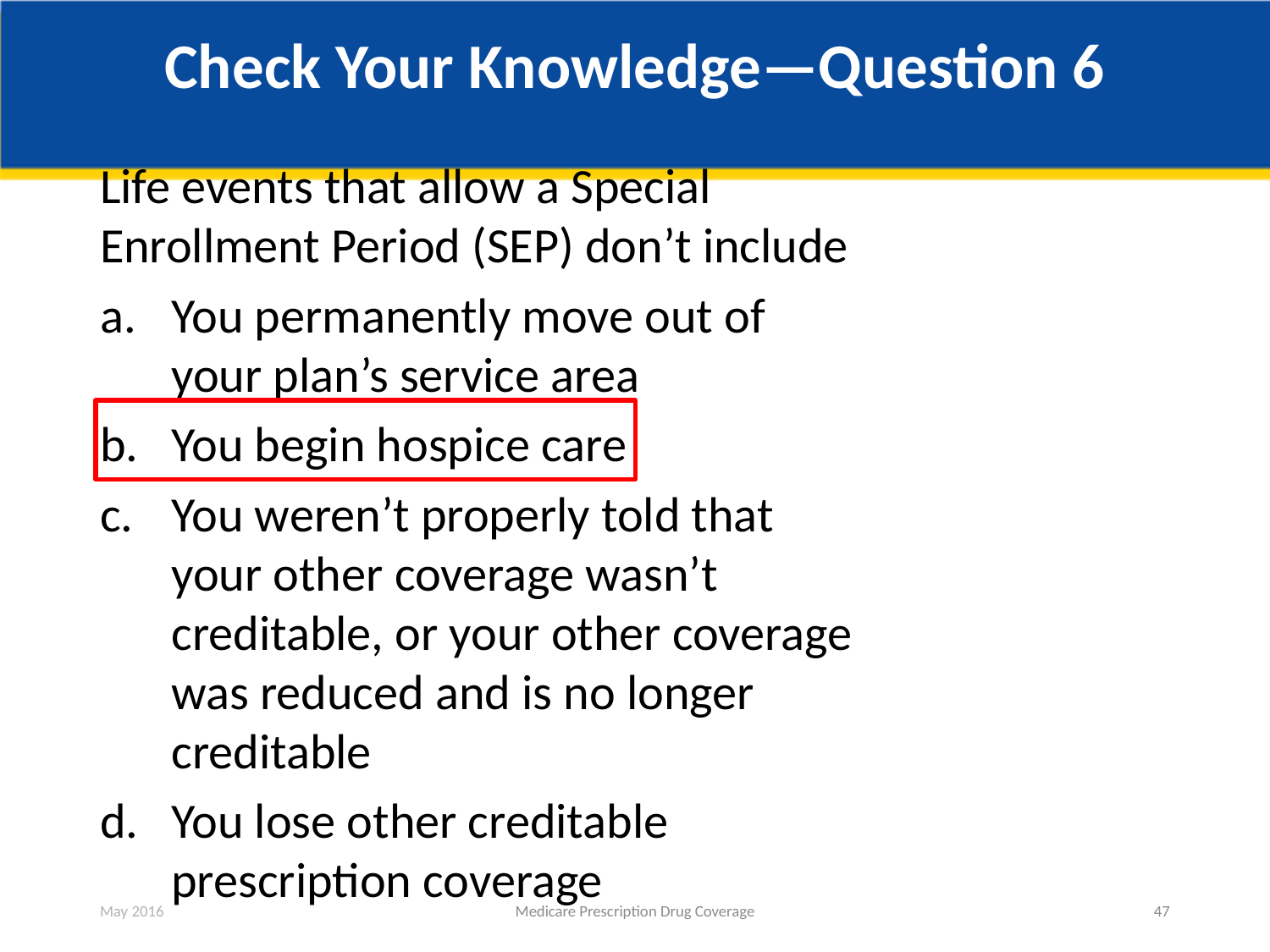

# Check Your Knowledge—Question 6
Life events that allow a Special Enrollment Period (SEP) don’t include
You permanently move out of your plan’s service area
You begin hospice care
You weren’t properly told that your other coverage wasn’t creditable, or your other coverage was reduced and is no longer creditable
You lose other creditable prescription coverage

May 2016
Medicare Prescription Drug Coverage
47